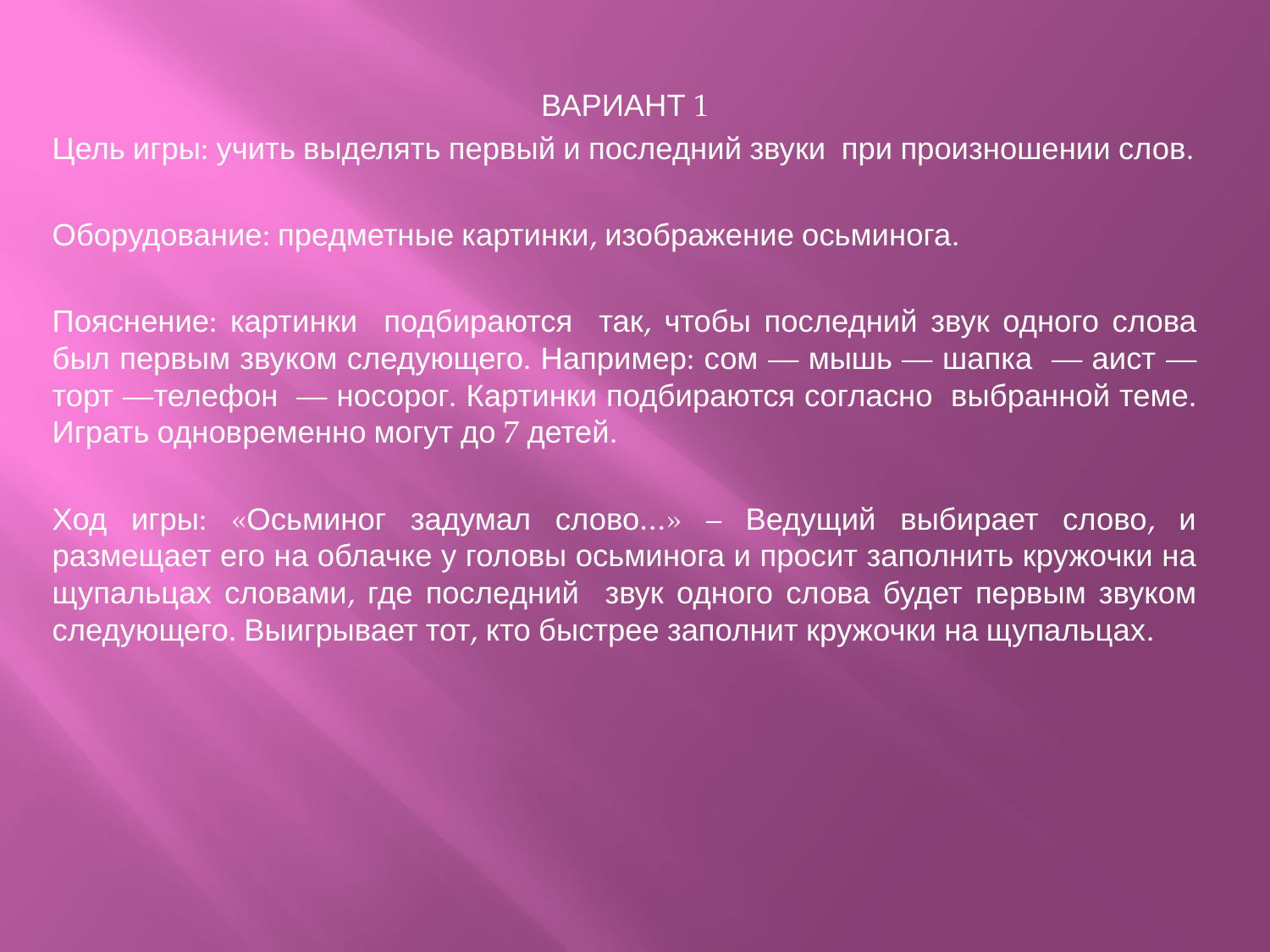

ВАРИАНТ 1
Цель игры: учить выделять первый и последний звуки  при произношении слов.

Оборудование: предметные картинки, изображение осьминога.

Пояснение: картинки  подбираются  так, чтобы последний звук одного слова был первым звуком следующего. Например: сом — мышь — шапка  — аист — торт —телефон  — носорог. Картинки подбираются согласно  выбранной теме. Играть одновременно могут до 7 детей.

Ход игры: «Осьминог задумал слово…» – Ведущий выбирает слово, и размещает его на облачке у головы осьминога и просит заполнить кружочки на щупальцах словами, где последний  звук одного слова будет первым звуком следующего. Выигрывает тот, кто быстрее заполнит кружочки на щупальцах.